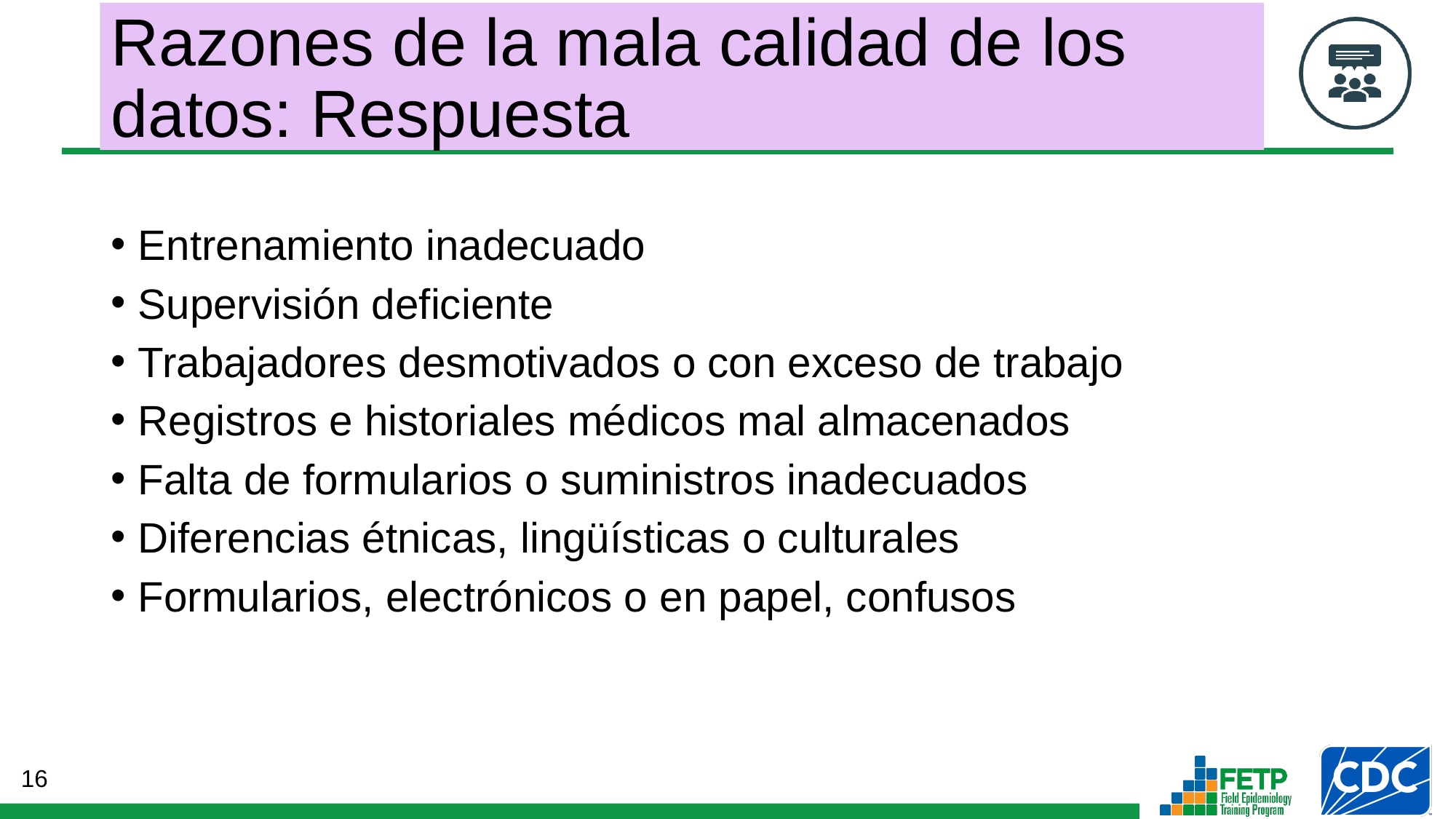

# Razones de la mala calidad de los datos: Respuesta
Entrenamiento inadecuado
Supervisión deficiente
Trabajadores desmotivados o con exceso de trabajo
Registros e historiales médicos mal almacenados
Falta de formularios o suministros inadecuados
Diferencias étnicas, lingüísticas o culturales
Formularios, electrónicos o en papel, confusos